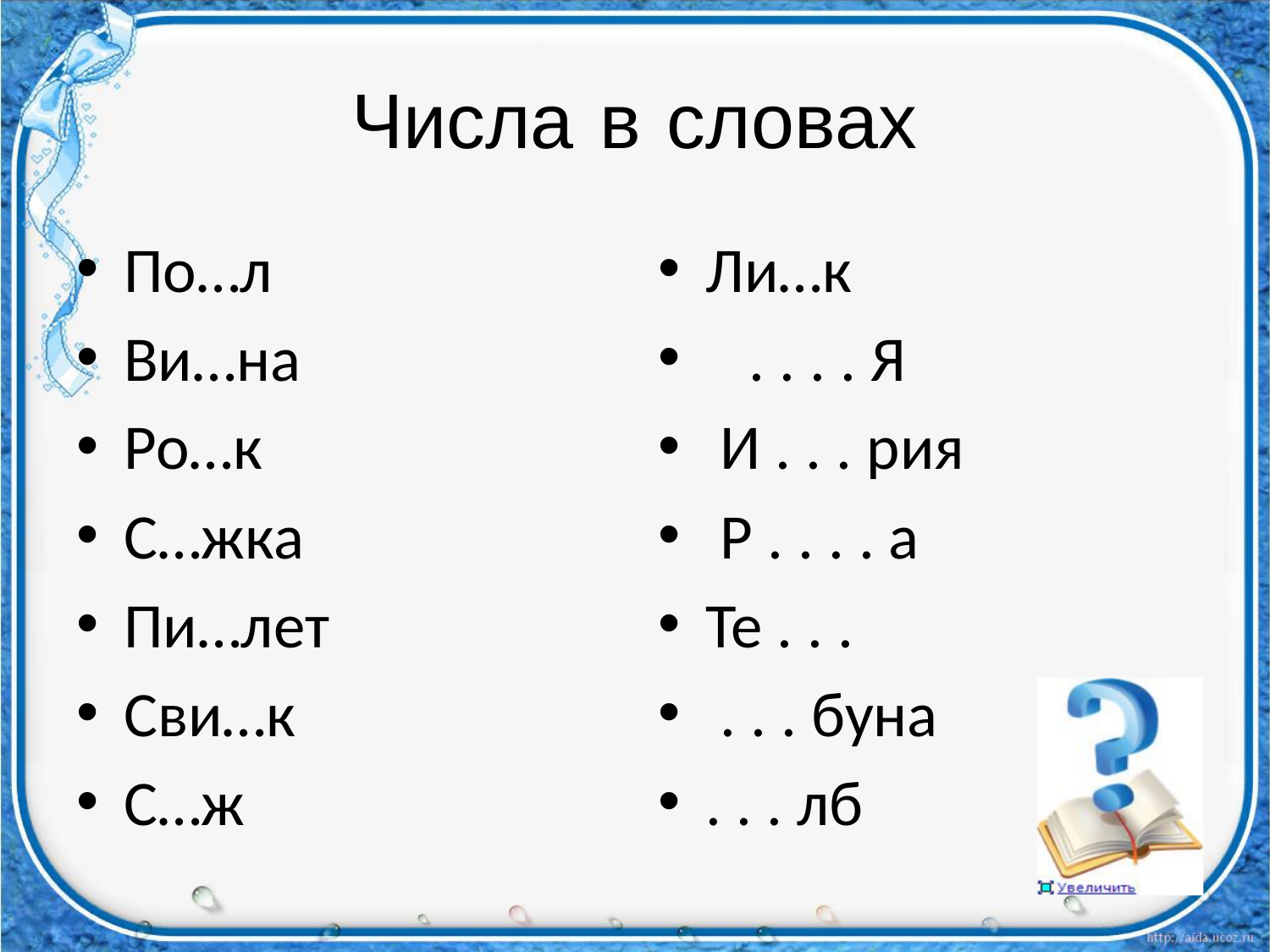

# Числа в словах
По…л
Ви…на
Ро…к
С…жка
Пи…лет
Сви…к
С…ж
Ли…к
   . . . . Я
 И . . . рия
 Р . . . . а
Те . . .
 . . . буна
. . . лб